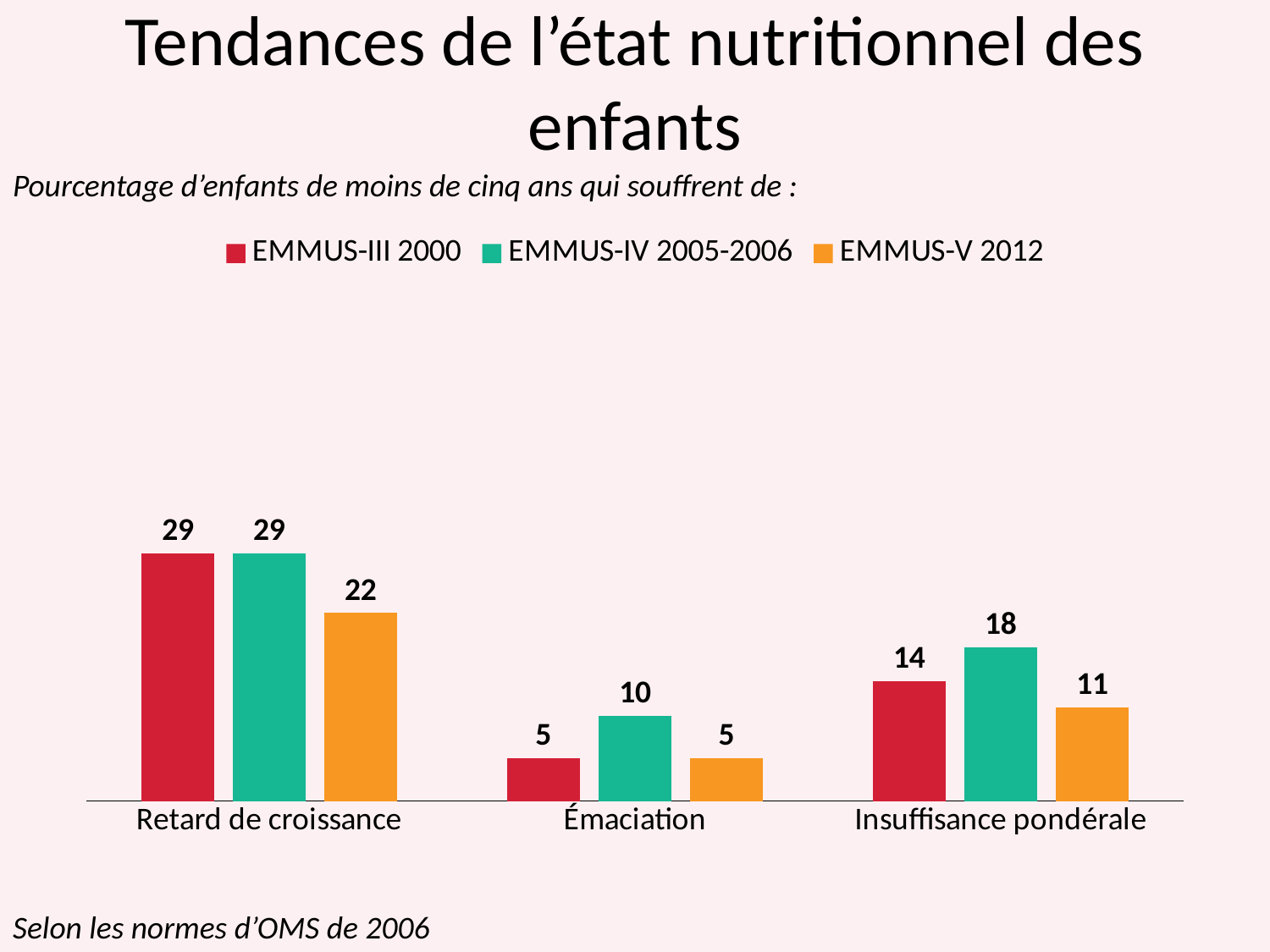

# Tendances de l’état nutritionnel des enfants
Pourcentage d’enfants de moins de cinq ans qui souffrent de :

### Chart

| Category | EMMUS-III 2000 | EMMUS-IV 2005-2006 | EMMUS-V 2012 |
|---|---|---|---|
| Retard de croissance | 29.0 | 29.0 | 22.0 |
| Émaciation | 5.0 | 10.0 | 5.0 |
| Insuffisance pondérale | 14.0 | 18.0 | 11.0 |
Selon les normes d’OMS de 2006